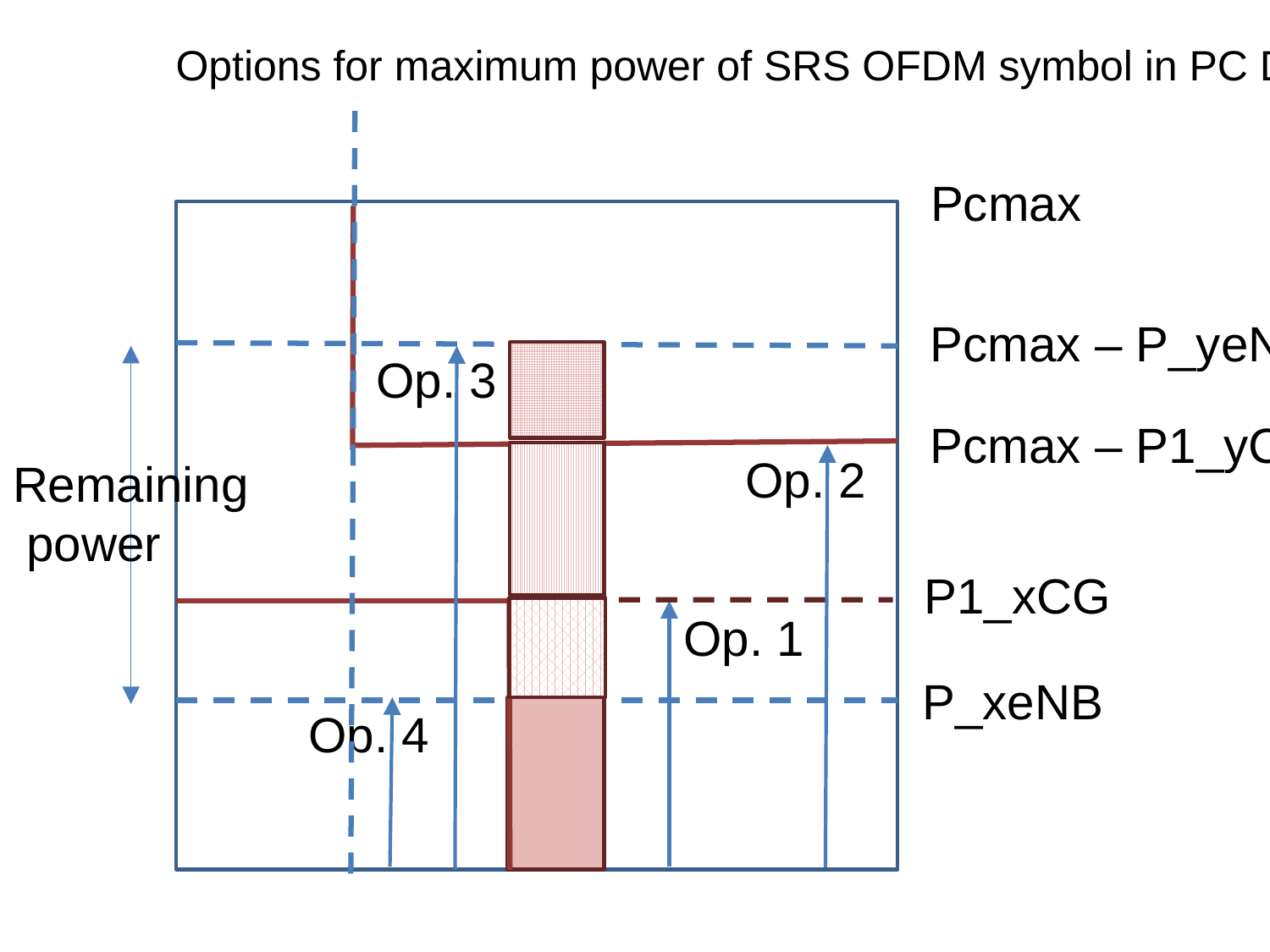

Options for maximum power of SRS OFDM symbol in PC DC mode 2
Pcmax

Pcmax – P_yeNB
Op. 3

Pcmax – P1_yCG

Op. 2
Remaining
 power
P1_xCG

Op. 1
P_xeNB

Op. 4